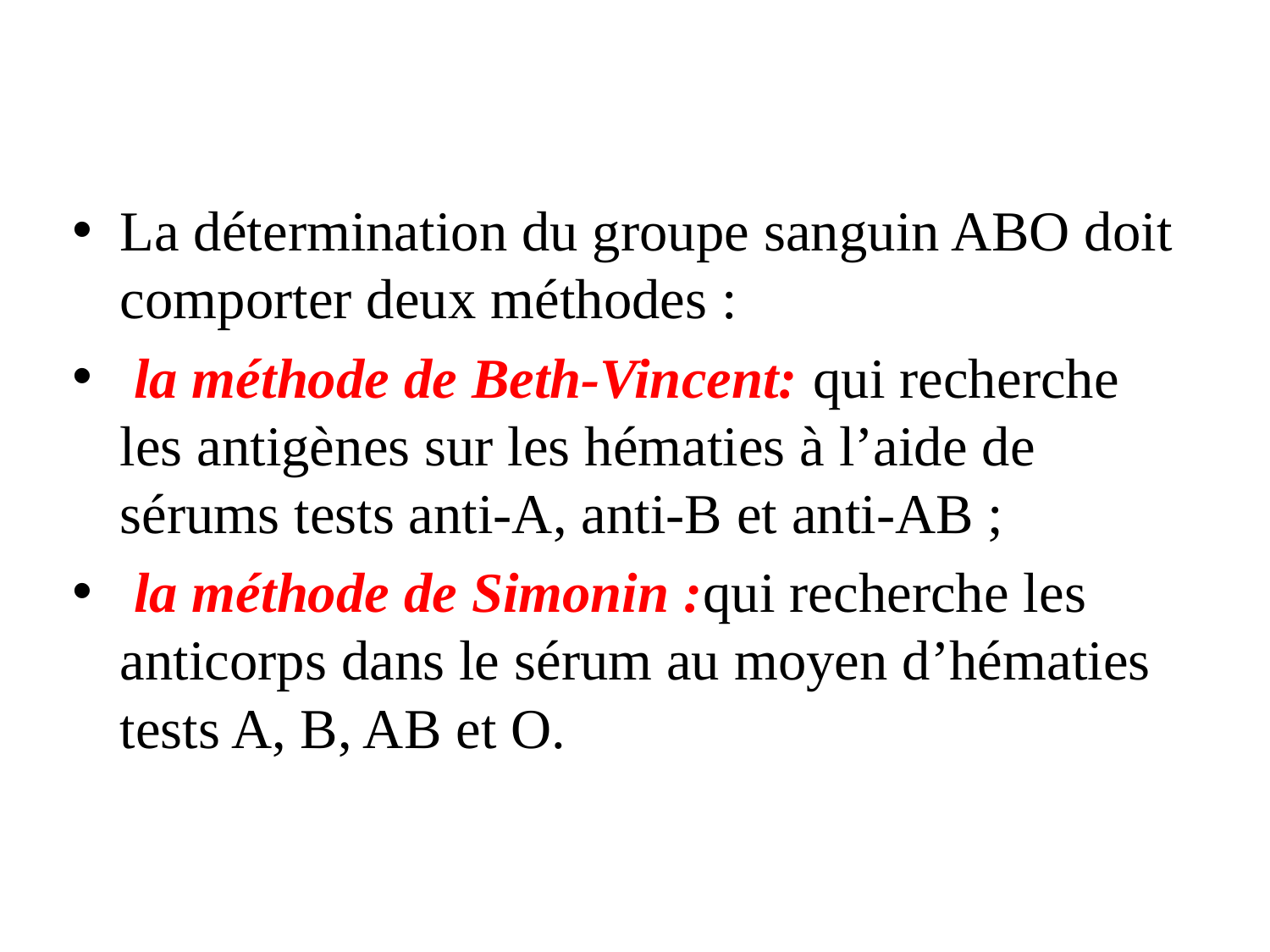

La détermination du groupe sanguin ABO doit comporter deux méthodes :
 la méthode de Beth-Vincent: qui recherche les antigènes sur les hématies à l’aide de sérums tests anti-A, anti-B et anti-AB ;
 la méthode de Simonin :qui recherche les anticorps dans le sérum au moyen d’hématies tests A, B, AB et O.